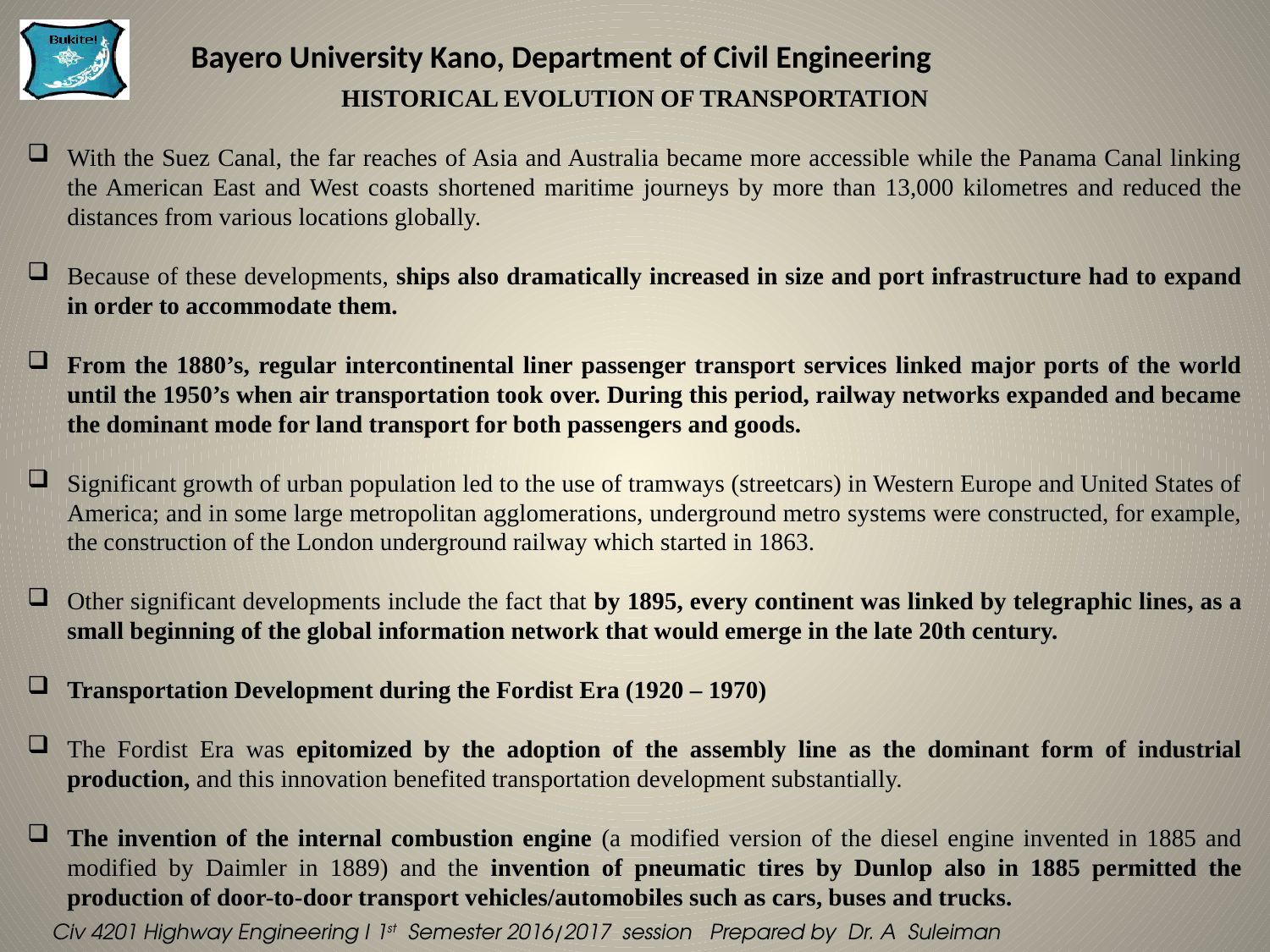

HISTORICAL EVOLUTION OF TRANSPORTATION

With the Suez Canal, the far reaches of Asia and Australia became more accessible while the Panama Canal linking the American East and West coasts shortened maritime journeys by more than 13,000 kilometres and reduced the distances from various locations globally.

Because of these developments, ships also dramatically increased in size and port infrastructure had to expand in order to accommodate them.

From the 1880’s, regular intercontinental liner passenger transport services linked major ports of the world until the 1950’s when air transportation took over. During this period, railway networks expanded and became the dominant mode for land transport for both passengers and goods.

Significant growth of urban population led to the use of tramways (streetcars) in Western Europe and United States of America; and in some large metropolitan agglomerations, underground metro systems were constructed, for example, the construction of the London underground railway which started in 1863.

Other significant developments include the fact that by 1895, every continent was linked by telegraphic lines, as a small beginning of the global information network that would emerge in the late 20th century.

Transportation Development during the Fordist Era (1920 – 1970)

The Fordist Era was epitomized by the adoption of the assembly line as the dominant form of industrial production, and this innovation benefited transportation development substantially.

The invention of the internal combustion engine (a modified version of the diesel engine invented in 1885 and modified by Daimler in 1889) and the invention of pneumatic tires by Dunlop also in 1885 permitted the production of door-to-door transport vehicles/automobiles such as cars, buses and trucks.